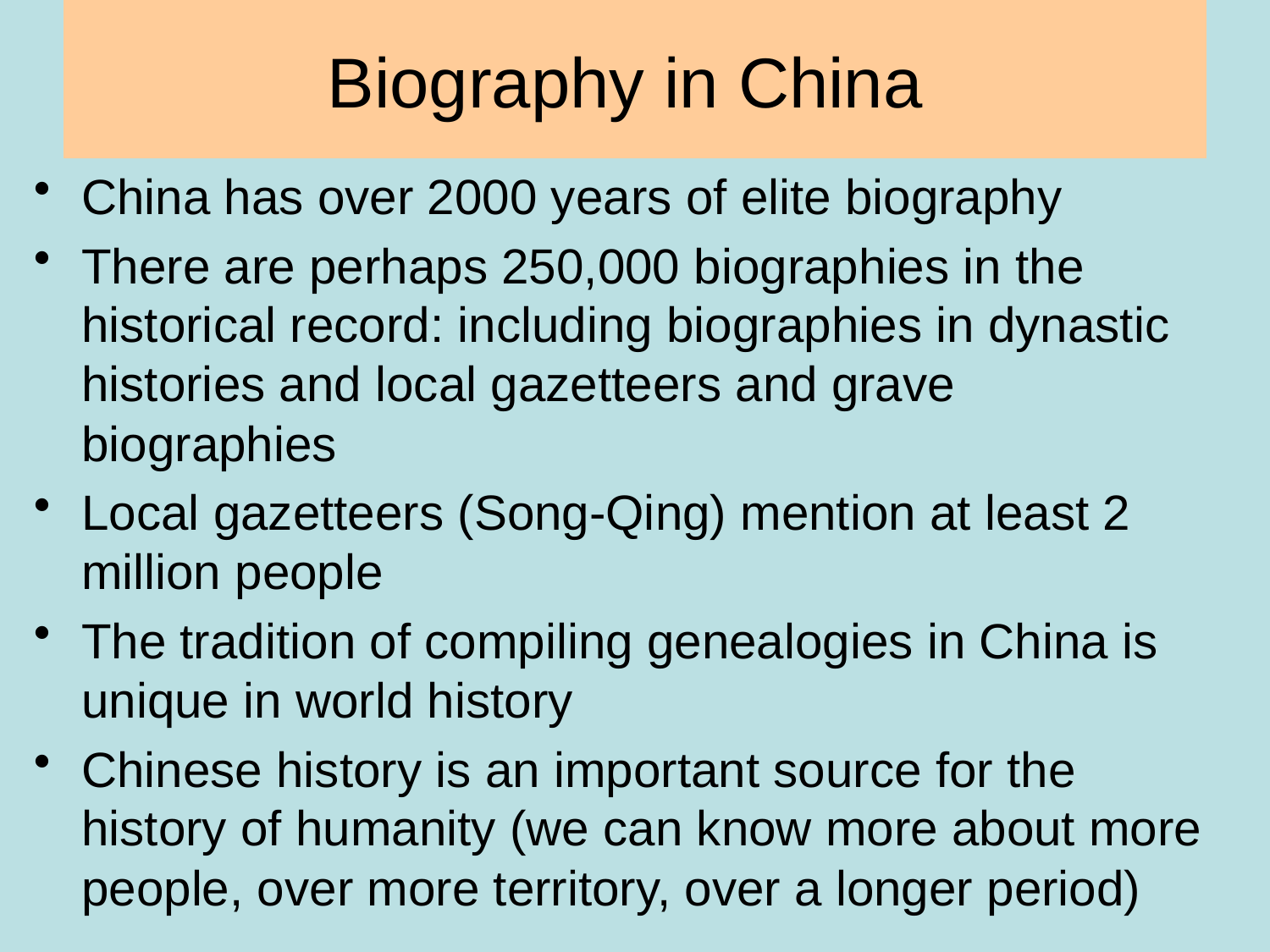

# Biography in China
China has over 2000 years of elite biography
There are perhaps 250,000 biographies in the historical record: including biographies in dynastic histories and local gazetteers and grave biographies
Local gazetteers (Song-Qing) mention at least 2 million people
The tradition of compiling genealogies in China is unique in world history
Chinese history is an important source for the history of humanity (we can know more about more people, over more territory, over a longer period)